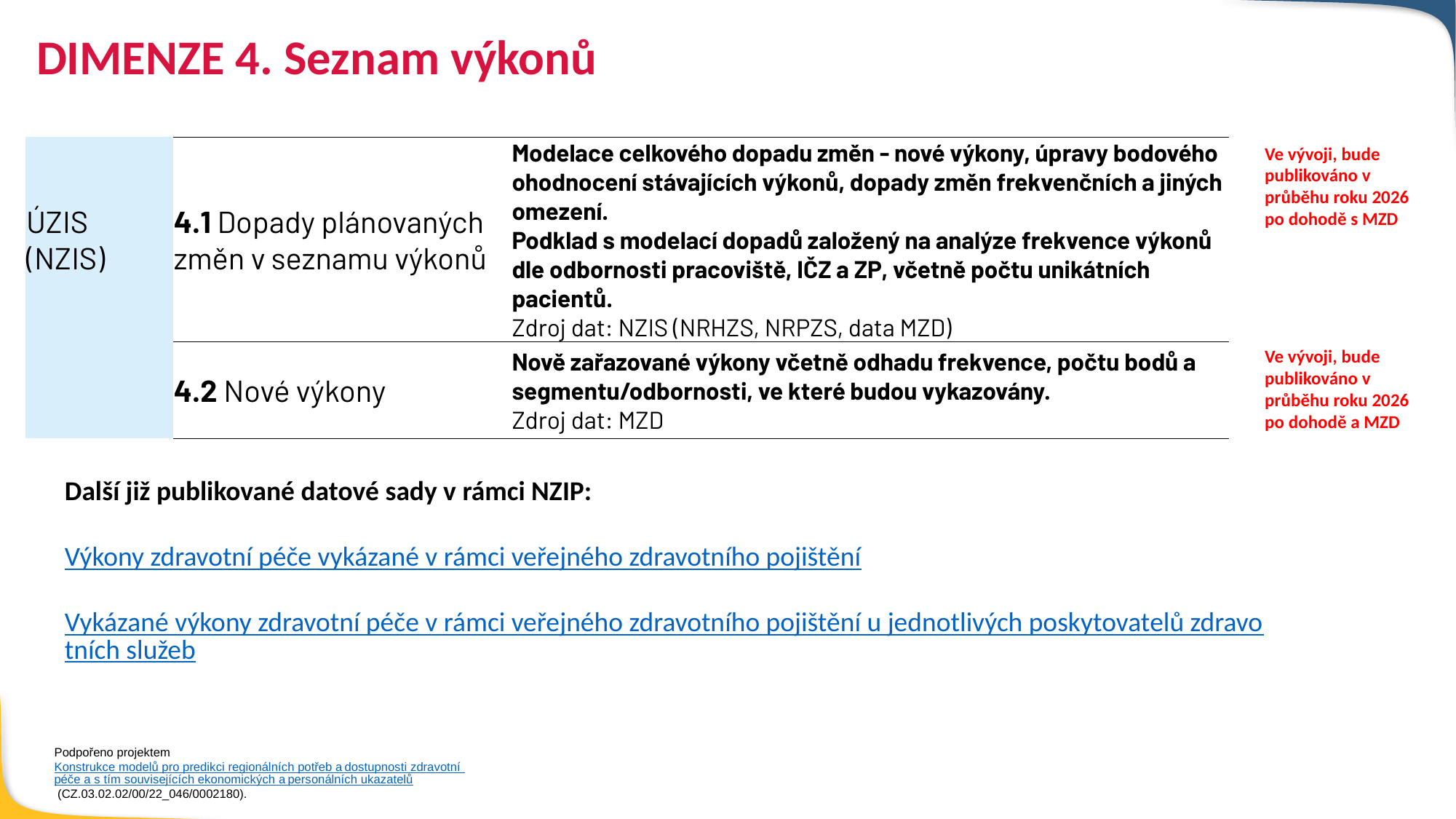

DIMENZE 4. Seznam výkonů
Ve vývoji, bude publikováno v průběhu roku 2026 po dohodě s MZD
| ÚZIS (NZIS) | 4.1 Dopady plánovaných změn v seznamu výkonů | Modelace celkového dopadu změn - nové výkony, úpravy bodového ohodnocení stávajících výkonů, dopady změn frekvenčních a jiných omezení. Podklad s modelací dopadů založený na analýze frekvence výkonů dle odbornosti pracoviště, IČZ a ZP, včetně počtu unikátních pacientů. Zdroj dat: NZIS (NRHZS, NRPZS, data MZD) |
| --- | --- | --- |
|  | 4.2 Nové výkony | Nově zařazované výkony včetně odhadu frekvence, počtu bodů a segmentu/odbornosti, ve které budou vykazovány. Zdroj dat: MZD |
Ve vývoji, bude publikováno v průběhu roku 2026 po dohodě a MZD
Další již publikované datové sady v rámci NZIP:

Výkony zdravotní péče vykázané v rámci veřejného zdravotního pojištění

Vykázané výkony zdravotní péče v rámci veřejného zdravotního pojištění u jednotlivých poskytovatelů zdravotních služeb

Podpořeno projektem Konstrukce modelů pro predikci regionálních potřeb a dostupnosti zdravotní péče a s tím souvisejících ekonomických a personálních ukazatelů (CZ.03.02.02/00/22_046/0002180).